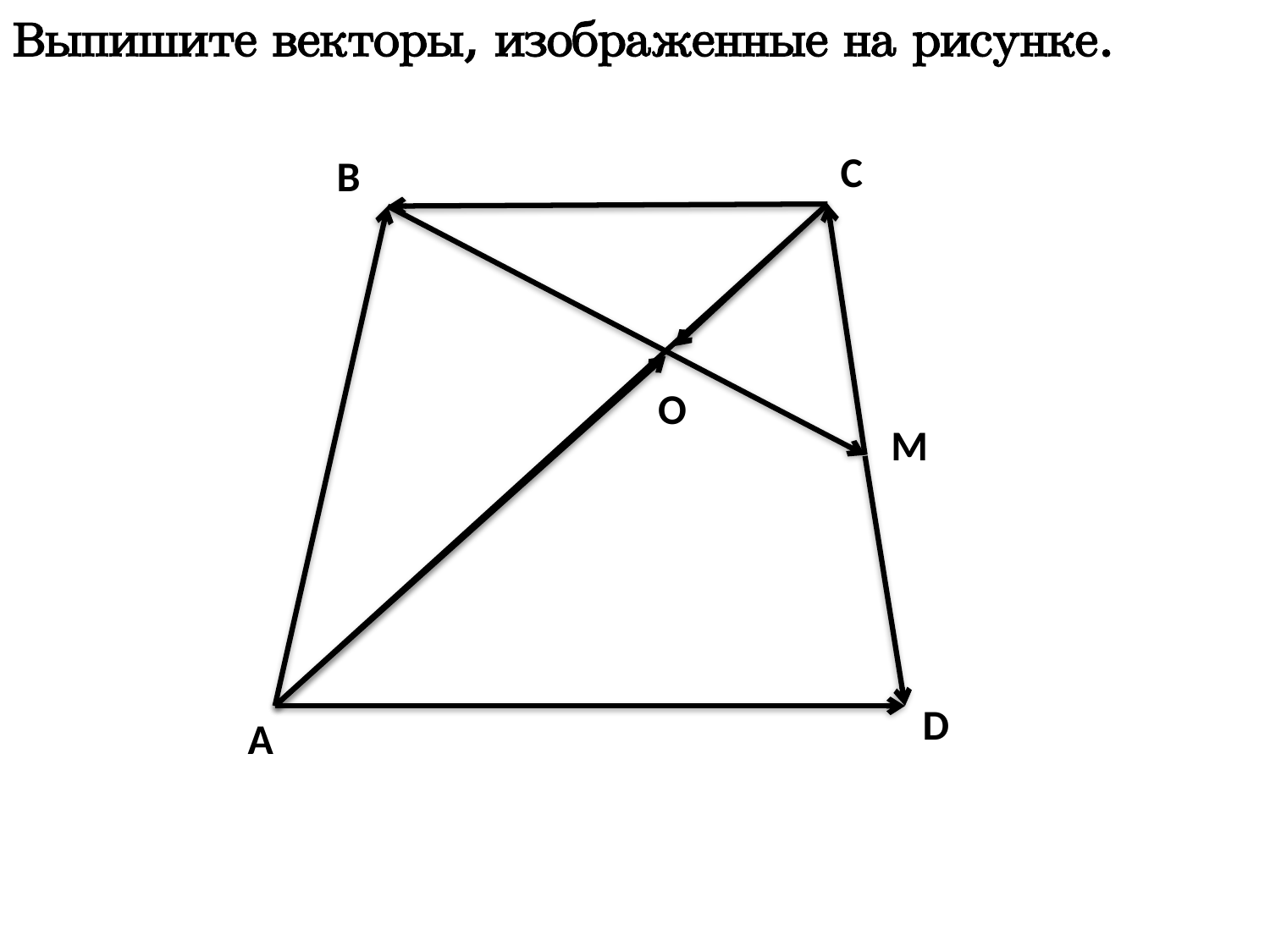

Выпишите векторы, изображенные на рисунке.
С
В
О
М
D
А